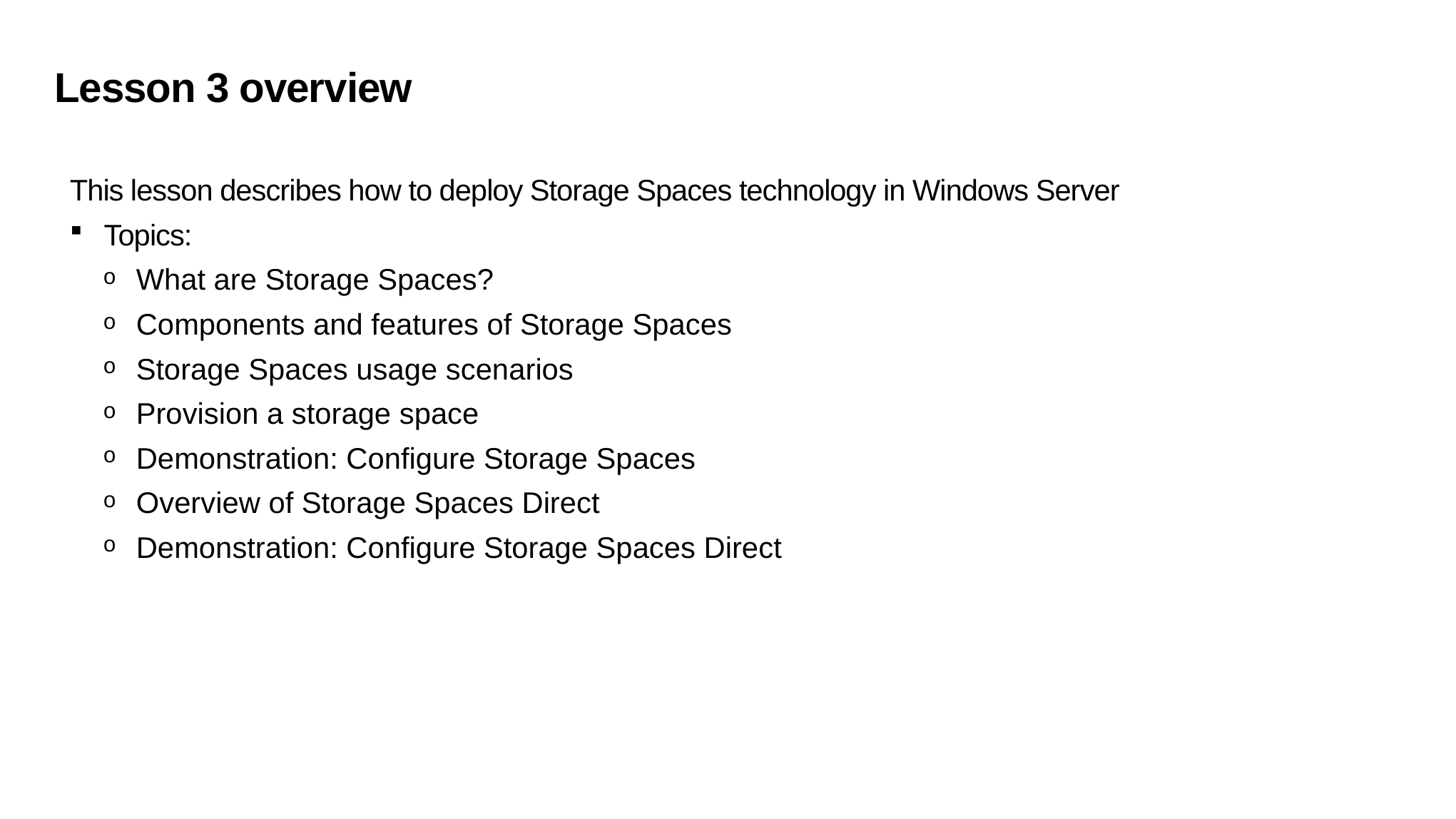

# Lesson 3 overview
This lesson describes how to deploy Storage Spaces technology in Windows Server
Topics:
What are Storage Spaces?
Components and features of Storage Spaces
Storage Spaces usage scenarios
Provision a storage space
Demonstration: Configure Storage Spaces
Overview of Storage Spaces Direct
Demonstration: Configure Storage Spaces Direct